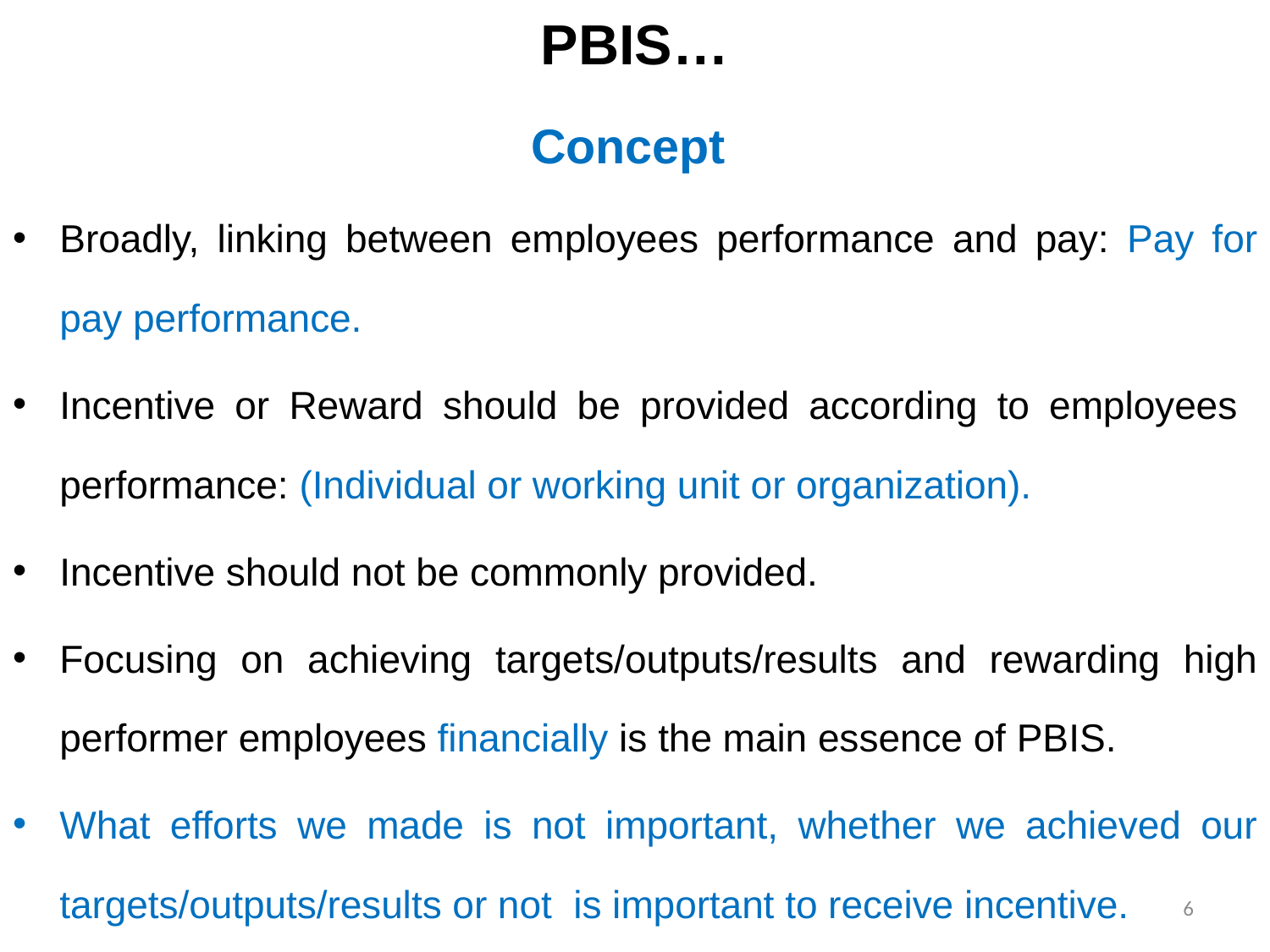

# PBIS…
Concept
Broadly, linking between employees performance and pay: Pay for pay performance.
Incentive or Reward should be provided according to employees  performance: (Individual or working unit or organization).
Incentive should not be commonly provided.
Focusing on achieving targets/outputs/results and rewarding high performer employees financially is the main essence of PBIS.
What efforts we made is not important, whether we achieved our targets/outputs/results or not  is important to receive incentive.

6